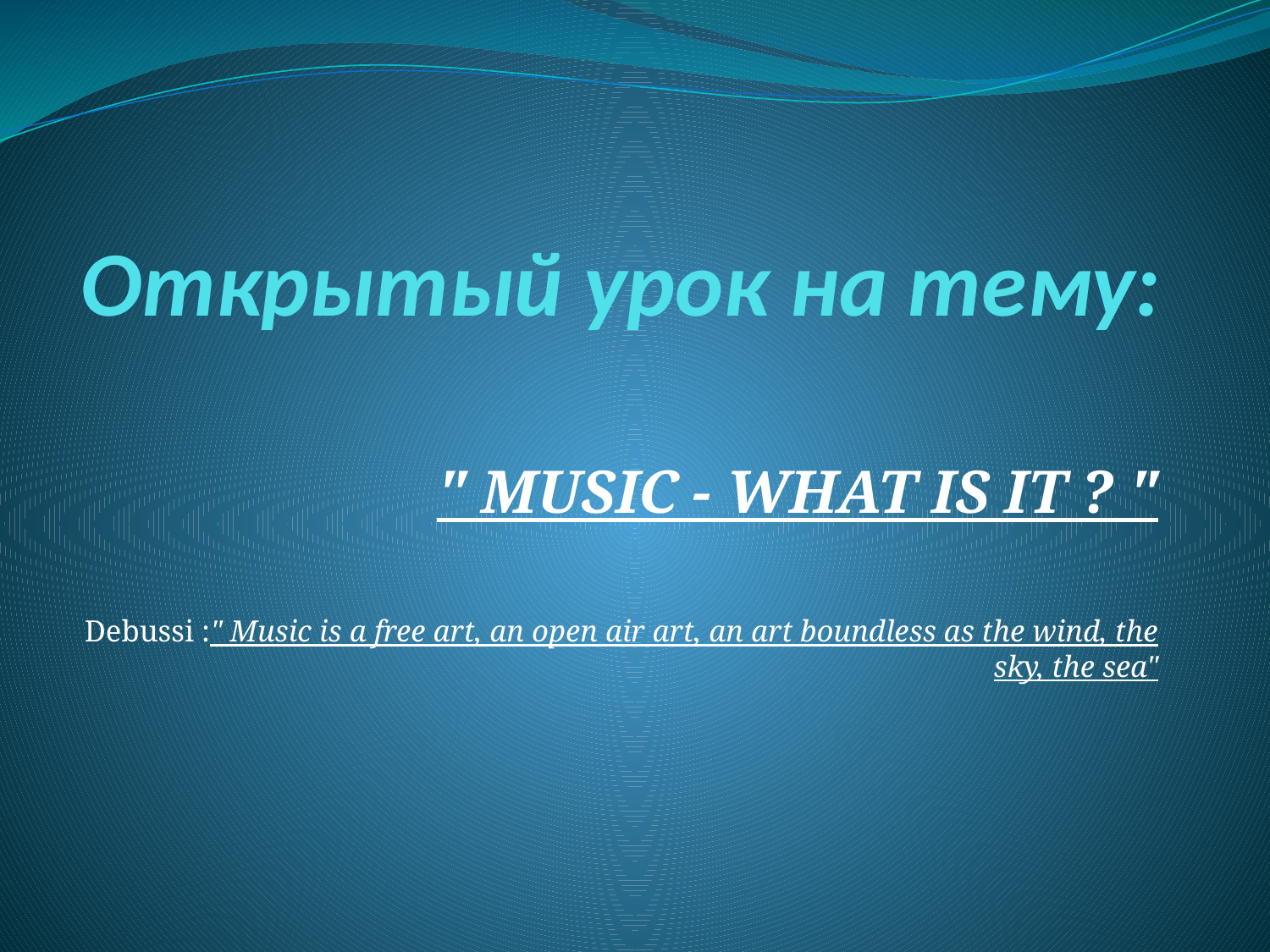

# Открытый урок на тему:
" Music - What Is It ? "

Debussi :" Music is a free art, an open air art, an art boundless as the wind, the sky, the sea"